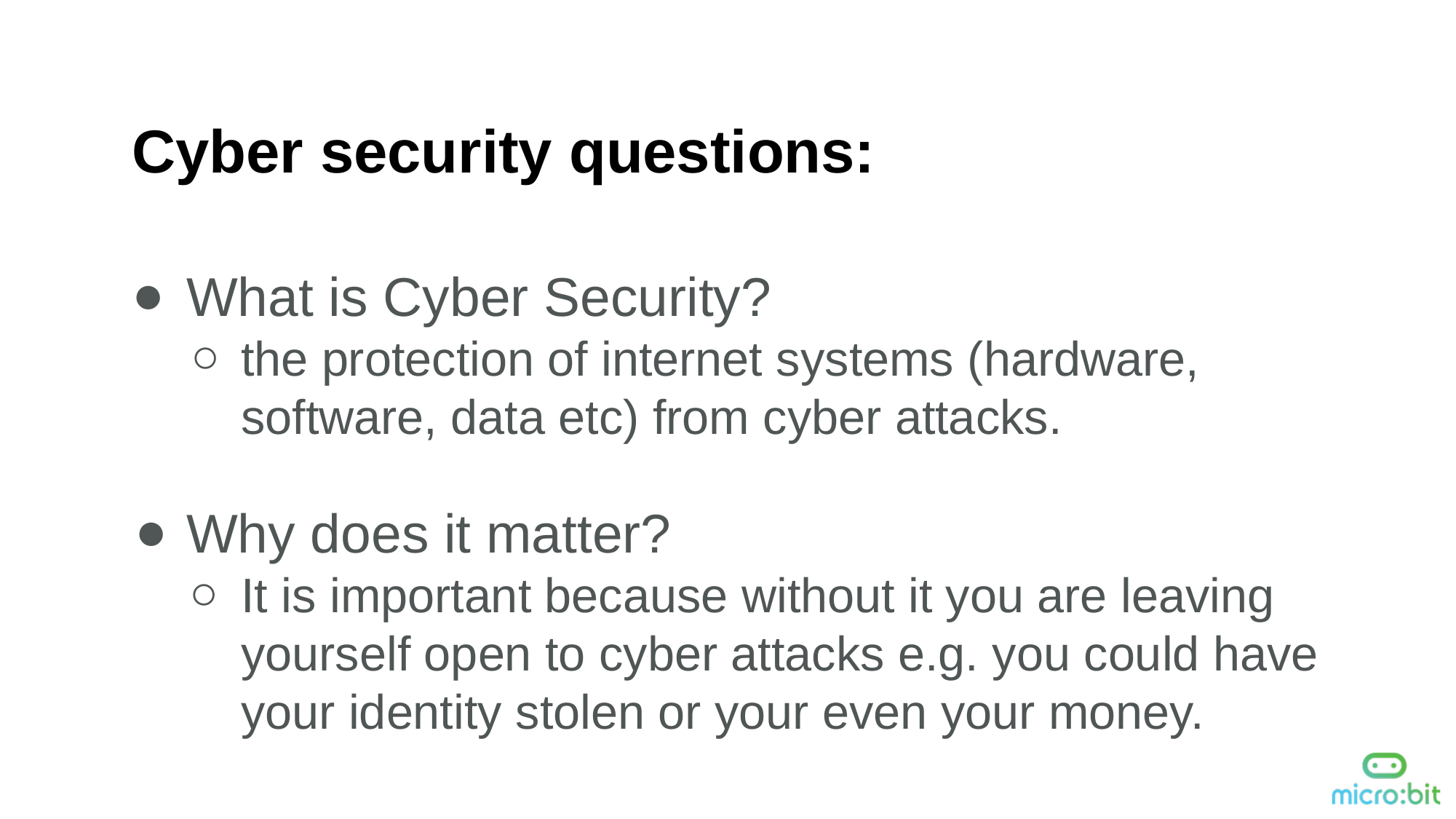

Cyber security questions:

What is Cyber Security?
the protection of internet systems (hardware, software, data etc) from cyber attacks.

Why does it matter?
It is important because without it you are leaving yourself open to cyber attacks e.g. you could have your identity stolen or your even your money.